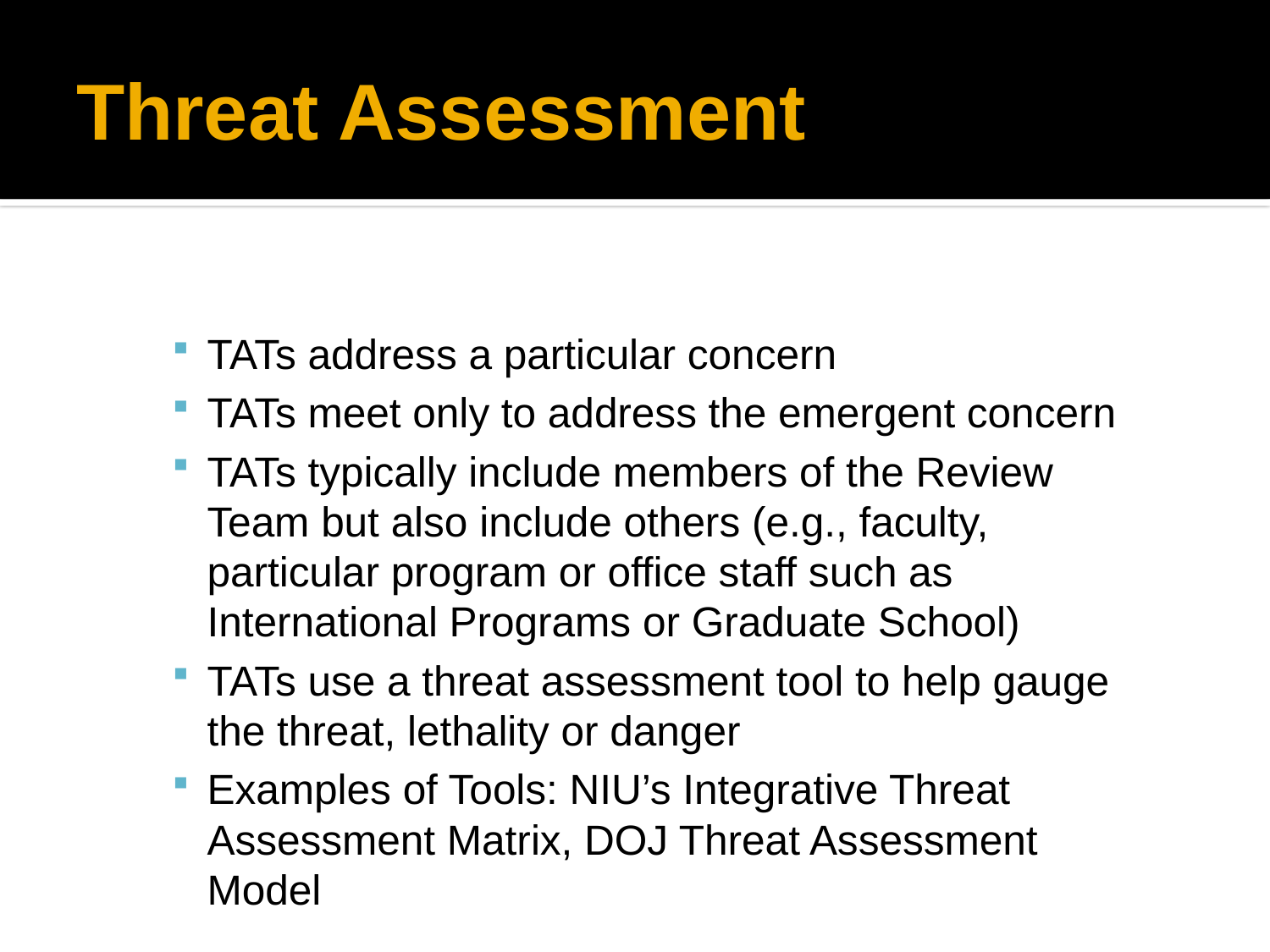

# Threat Assessment
TATs address a particular concern
TATs meet only to address the emergent concern
TATs typically include members of the Review Team but also include others (e.g., faculty, particular program or office staff such as International Programs or Graduate School)
TATs use a threat assessment tool to help gauge the threat, lethality or danger
Examples of Tools: NIU’s Integrative Threat Assessment Matrix, DOJ Threat Assessment Model